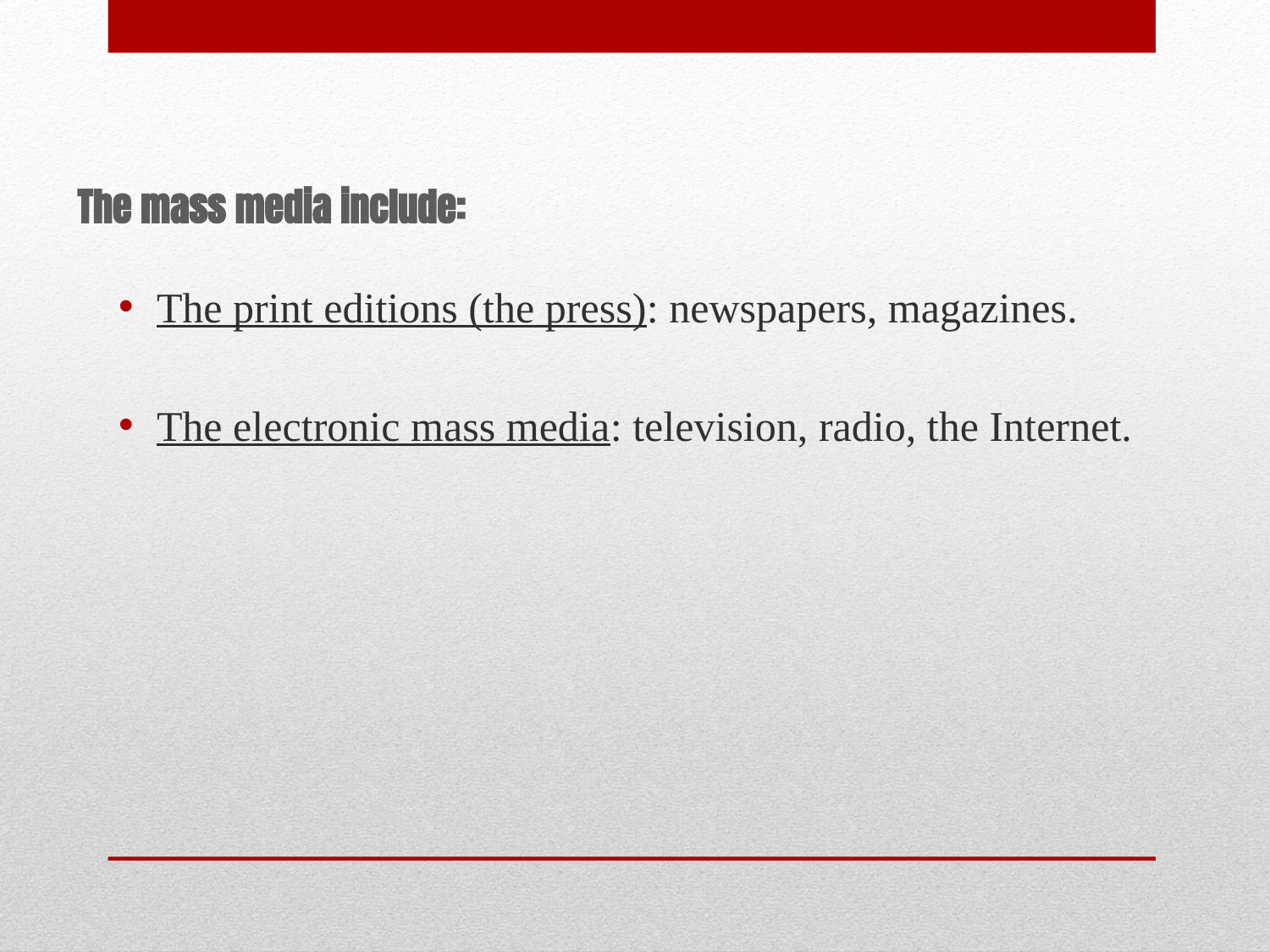

The print editions (the press): newspapers, magazines.

The electronic mass media: television, radio, the Internet.
# The mass media include: